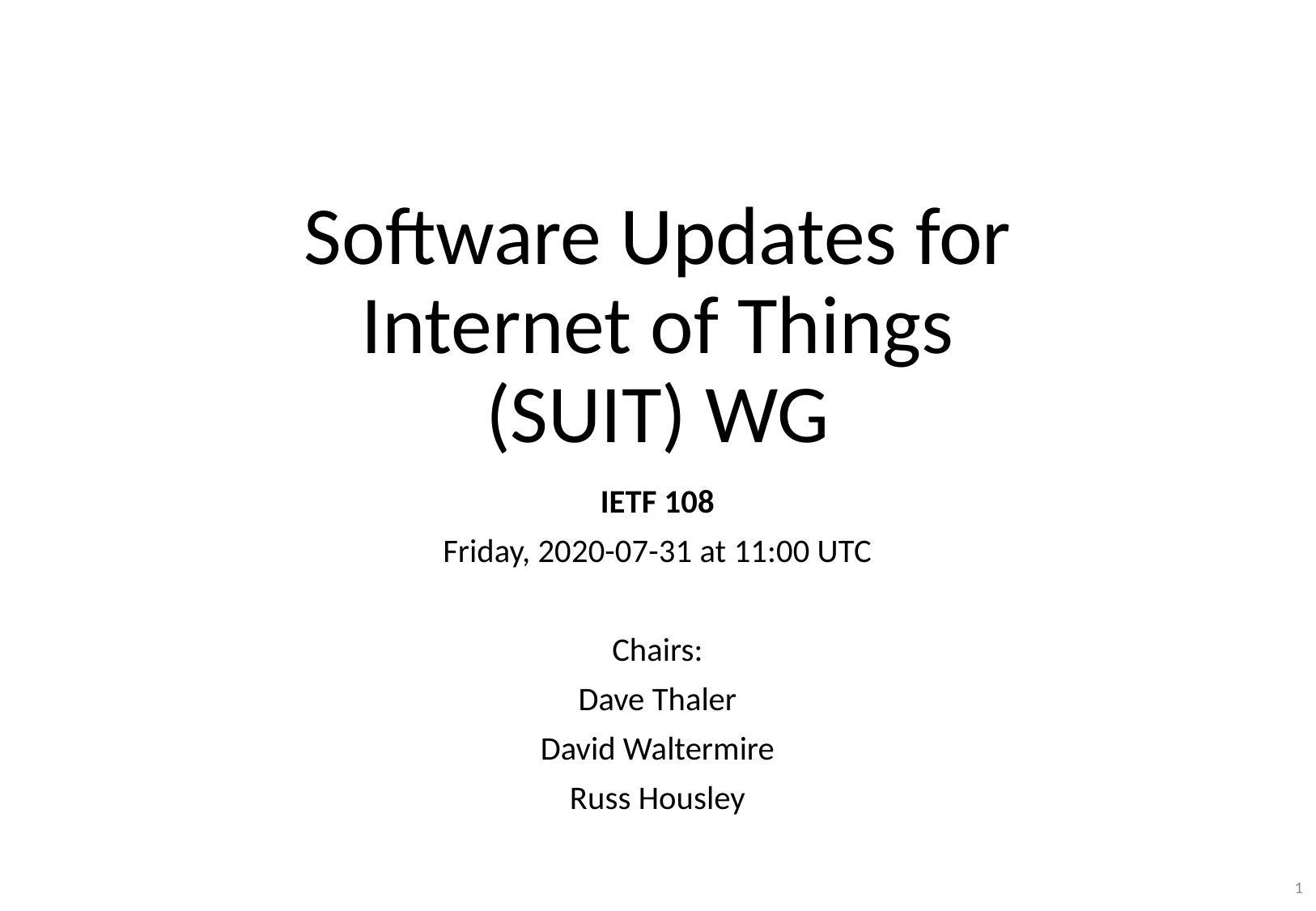

# Software Updates for Internet of Things (SUIT) WG
IETF 108
Friday, 2020-07-31 at 11:00 UTC

Chairs:
Dave Thaler
David Waltermire
Russ Housley
1